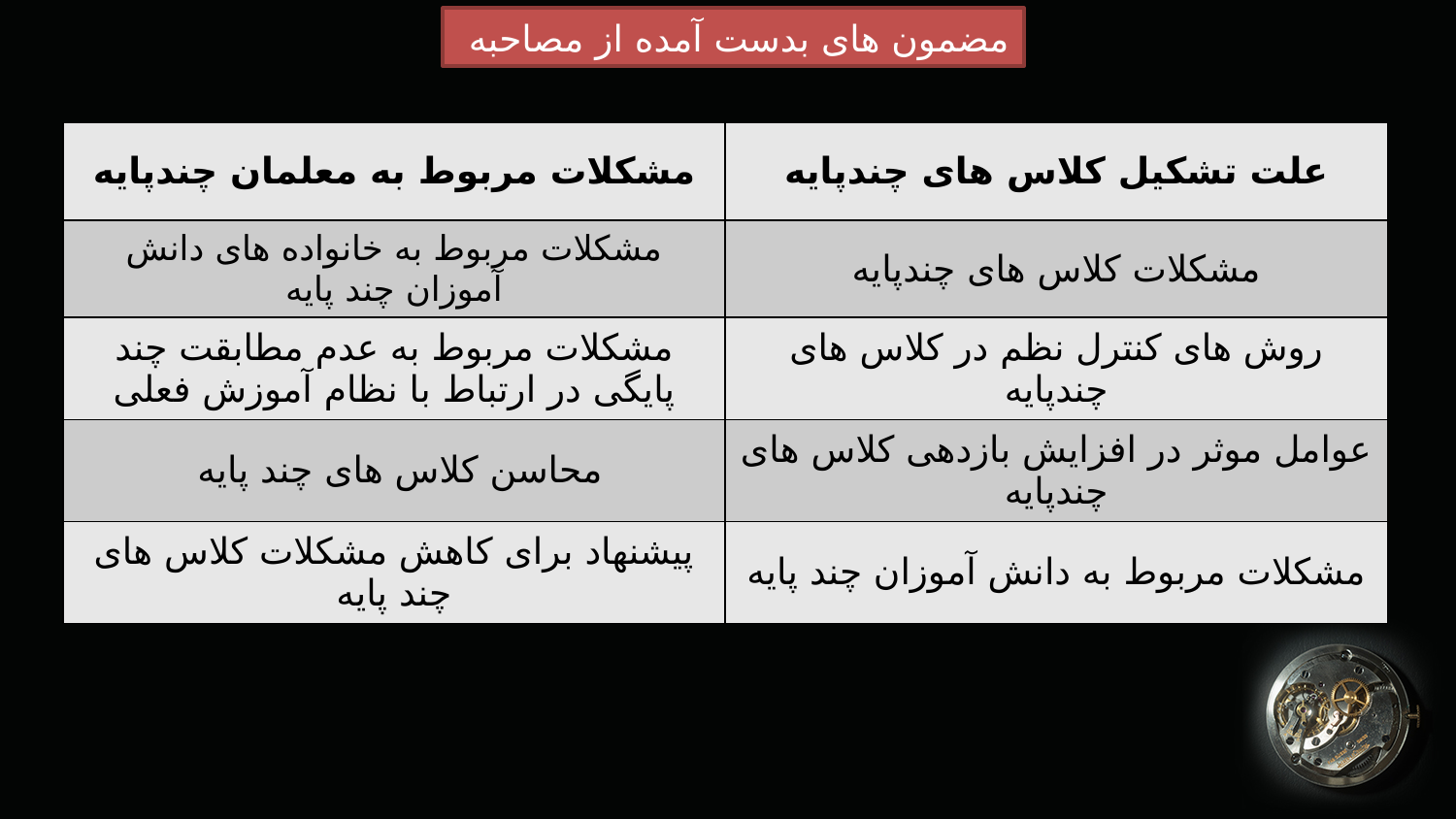

مضمون های بدست آمده از مصاحبه
| مشکلات مربوط به معلمان چندپایه | علت تشکیل کلاس های چندپایه |
| --- | --- |
| مشکلات مربوط به خانواده های دانش آموزان چند پایه | مشکلات کلاس های چندپایه |
| مشکلات مربوط به عدم مطابقت چند پایگی در ارتباط با نظام آموزش فعلی | روش های کنترل نظم در کلاس های چندپایه |
| محاسن کلاس های چند پایه | عوامل موثر در افزایش بازدهی کلاس های چندپایه |
| پیشنهاد برای کاهش مشکلات کلاس های چند پایه | مشکلات مربوط به دانش آموزان چند پایه |